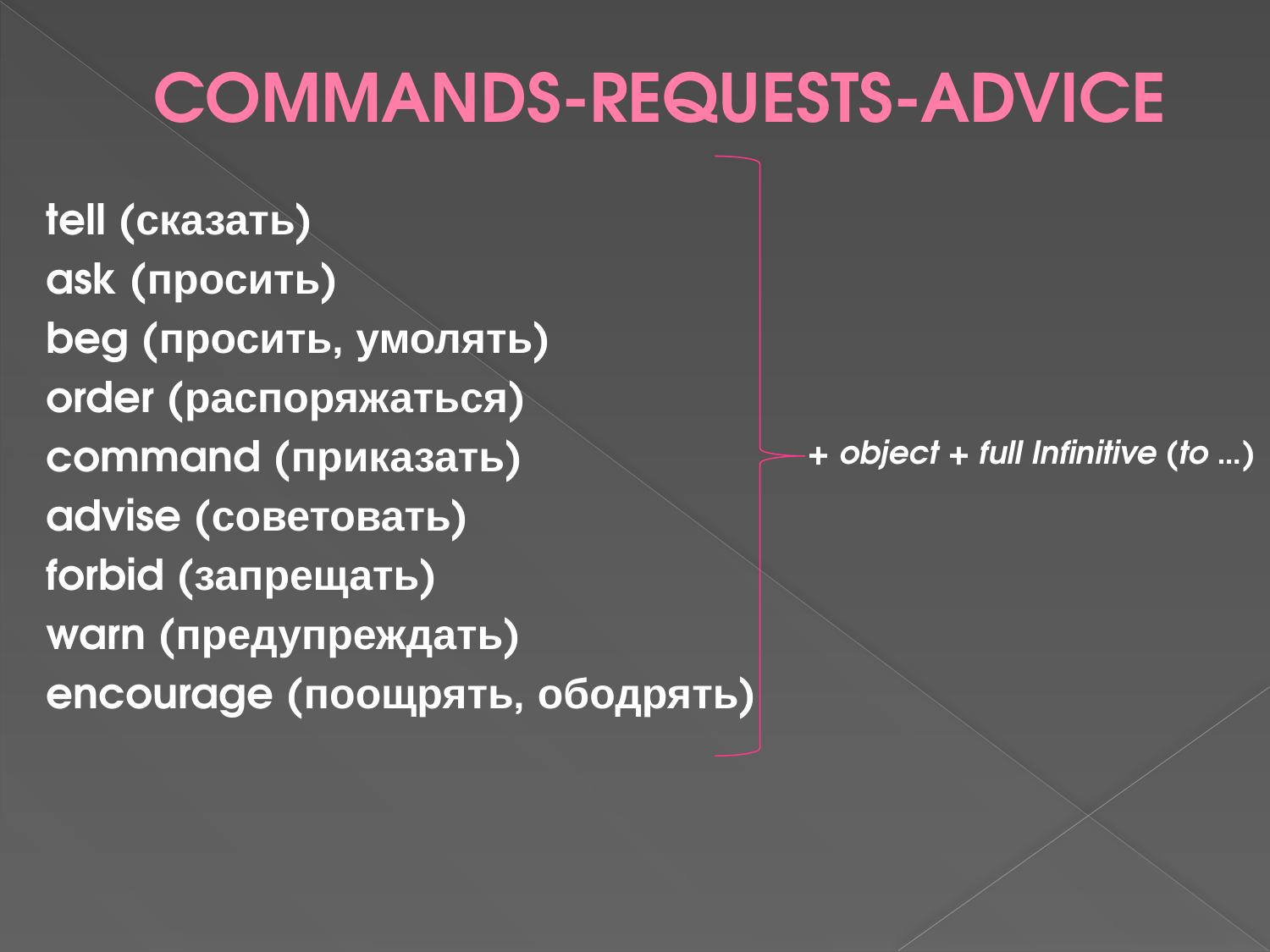

# COMMANDS-REQUESTS-ADVICE

tell (сказать)
ask (просить)
beg (просить, умолять)
order (распоряжаться)
command (приказать)
advise (советовать)
forbid (запрещать)
warn (предупреждать)
encourage (поощрять, ободрять)

+ object + full Infinitive (to …)